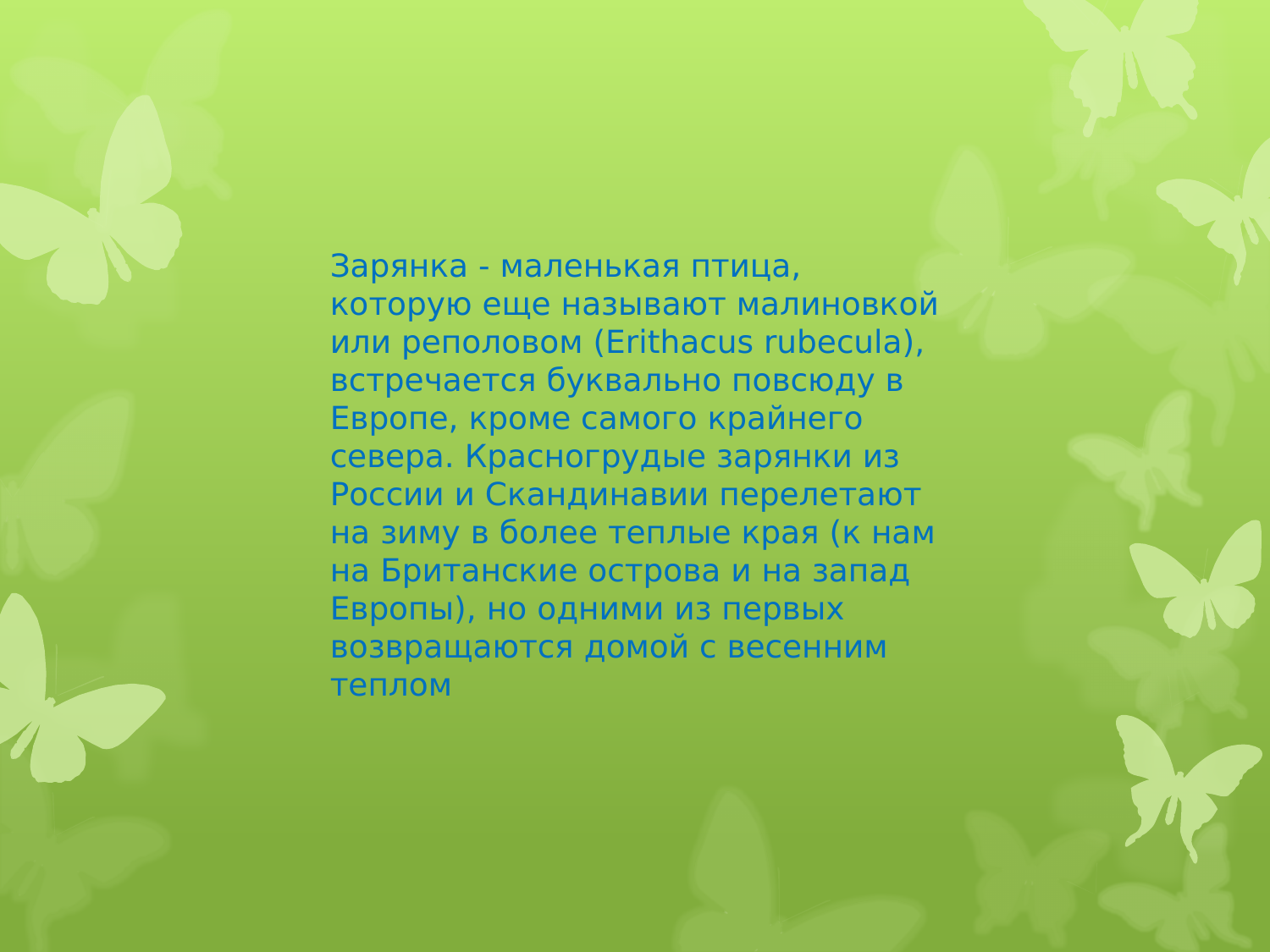

Зарянка - маленькая птица, которую еще называют малиновкой или реполовом (Erithacus rubecula), встречается буквально повсюду в Европе, кроме самого крайнего севера. Красногрудые зарянки из России и Скандинавии перелетают на зиму в более теплые края (к нам на Британские острова и на запад Европы), но одними из первых возвращаются домой с весенним теплом